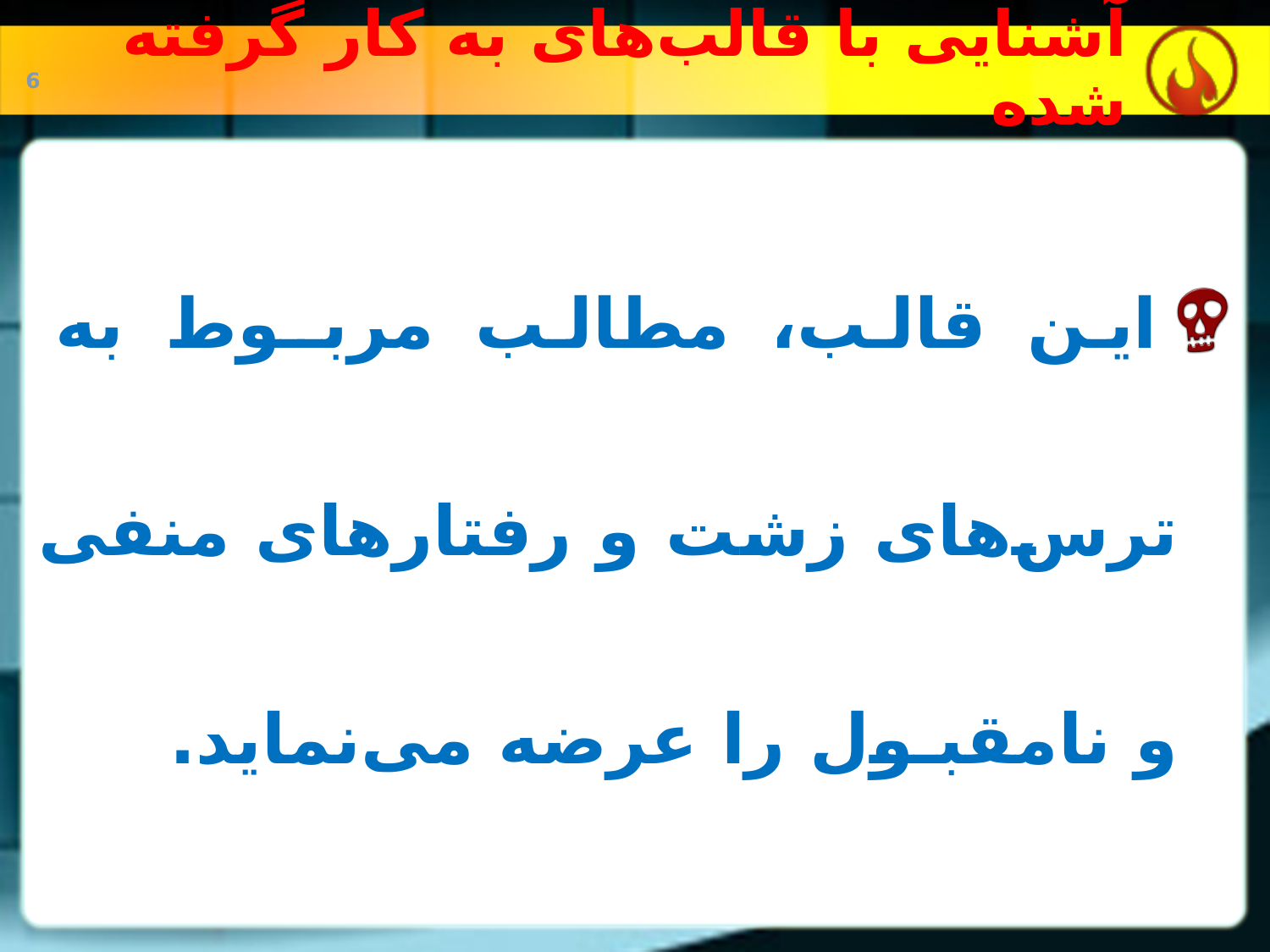

# آشنایی با قالب‌های به کار گرفته شده
این قالب، مطالب مربـوط به ترس‌های زشت و رفتارهای منفی و نامقبـول را عرضه می‌نماید.